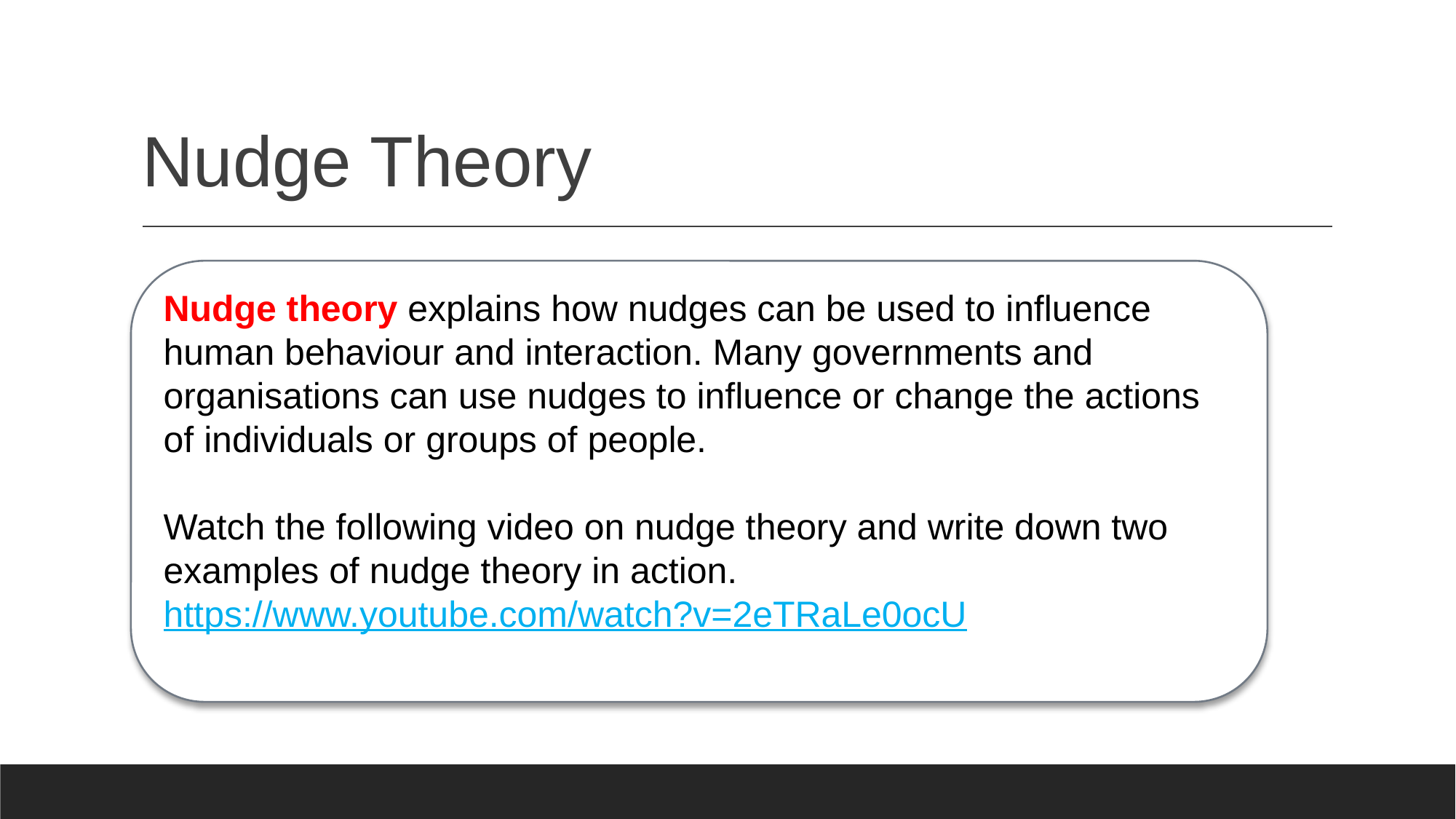

# Nudge Theory
Nudge theory explains how nudges can be used to influence human behaviour and interaction. Many governments and organisations can use nudges to influence or change the actions of individuals or groups of people.

Watch the following video on nudge theory and write down two examples of nudge theory in action.
https://www.youtube.com/watch?v=2eTRaLe0ocU